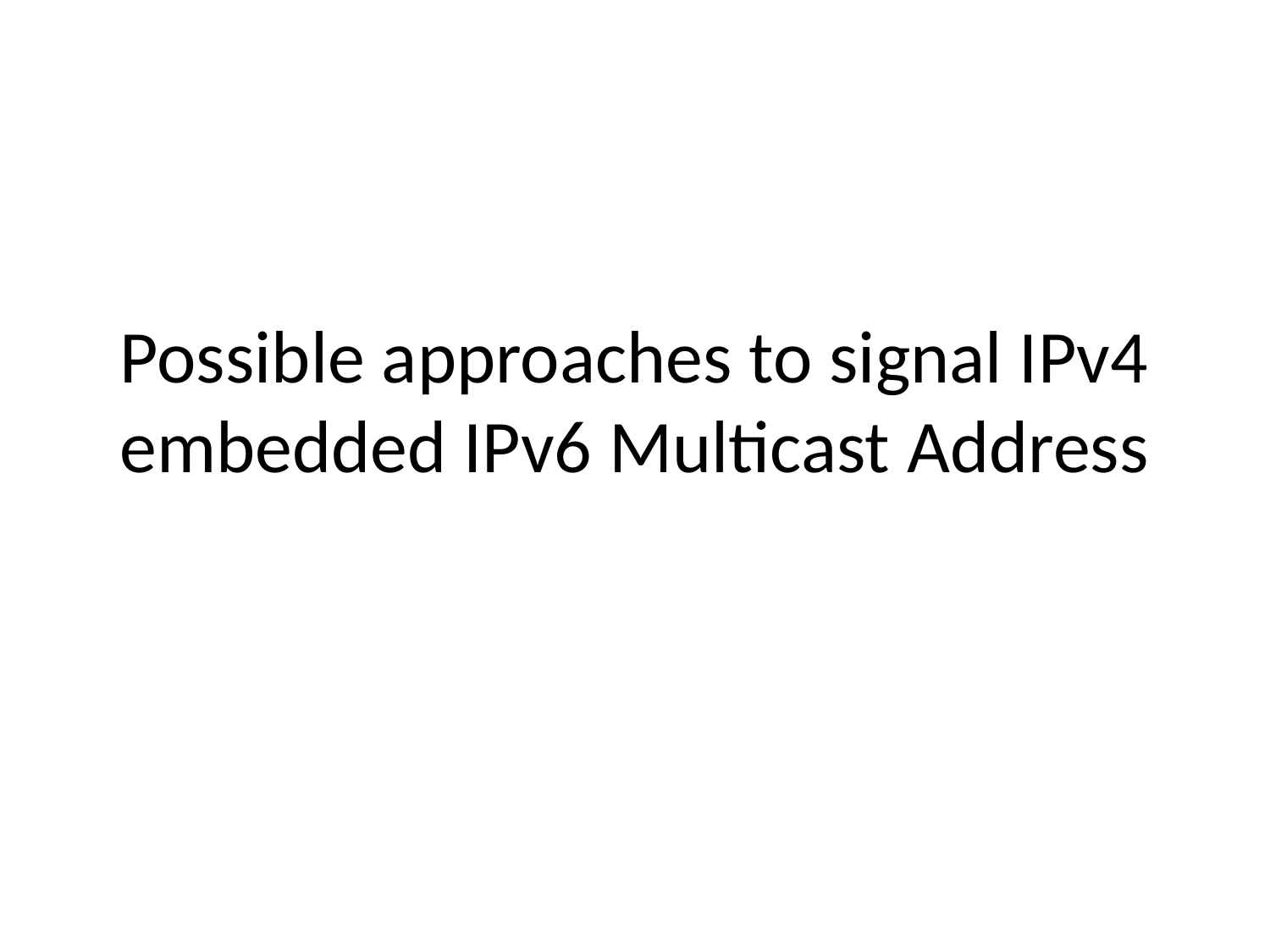

# Possible approaches to signal IPv4 embedded IPv6 Multicast Address